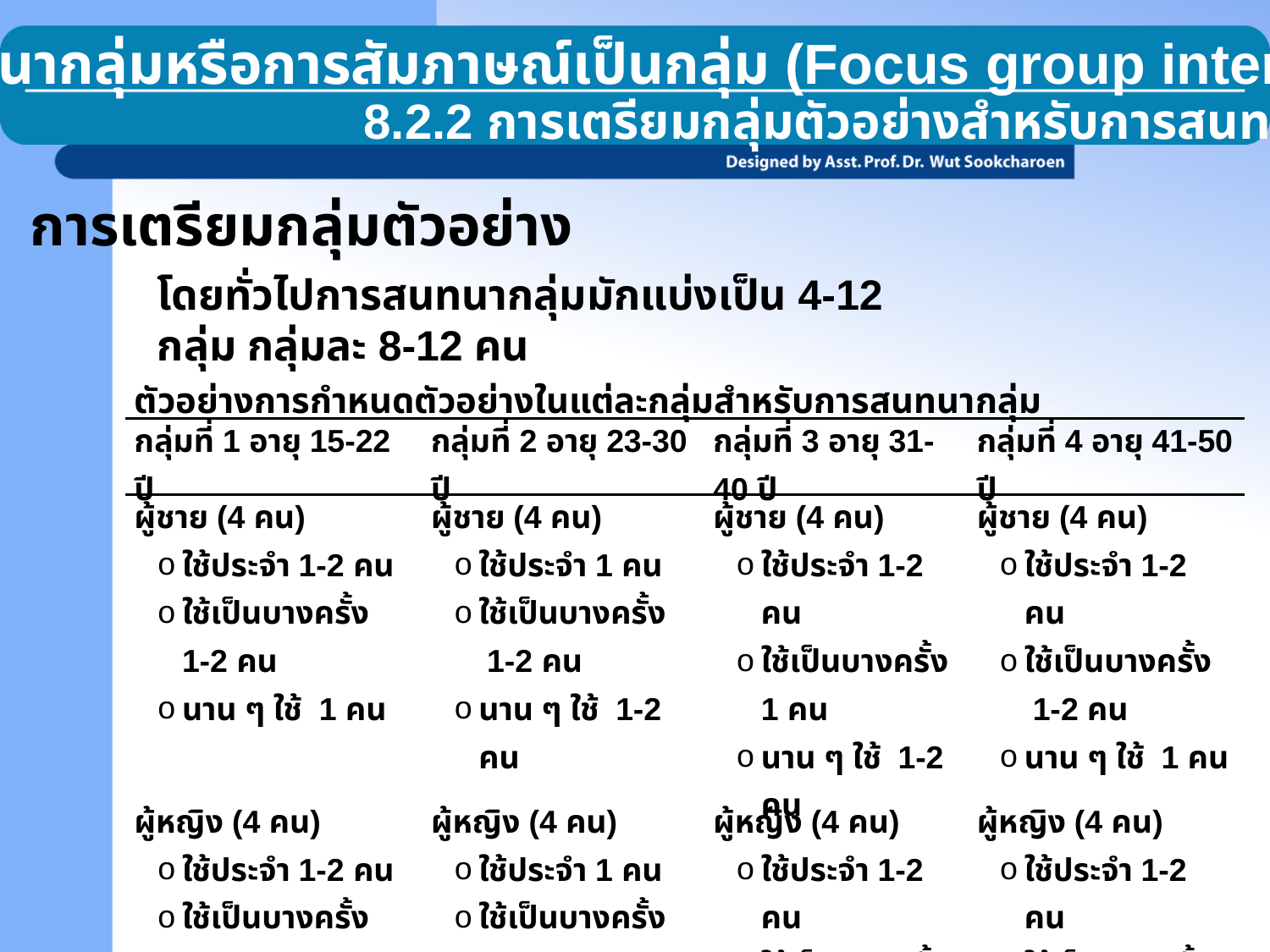

8.2 การสนทนากลุ่มหรือการสัมภาษณ์เป็นกลุ่ม (Focus group interviewing)
8.2.2 การเตรียมกลุ่มตัวอย่างสำหรับการสนทนากลุ่ม
การเตรียมกลุ่มตัวอย่าง
โดยทั่วไปการสนทนากลุ่มมักแบ่งเป็น 4-12 กลุ่ม กลุ่มละ 8-12 คน
| ตัวอย่างการกำหนดตัวอย่างในแต่ละกลุ่มสำหรับการสนทนากลุ่ม |  |  |  |
| --- | --- | --- | --- |
| กลุ่มที่ 1 อายุ 15-22 ปี | กลุ่มที่ 2 อายุ 23-30 ปี | กลุ่มที่ 3 อายุ 31-40 ปี | กลุ่มที่ 4 อายุ 41-50 ปี |
| ผู้ชาย (4 คน) ใช้ประจำ 1-2 คน ใช้เป็นบางครั้ง 1-2 คน นาน ๆ ใช้ 1 คน | ผู้ชาย (4 คน) ใช้ประจำ 1 คน ใช้เป็นบางครั้ง 1-2 คน นาน ๆ ใช้ 1-2 คน | ผู้ชาย (4 คน) ใช้ประจำ 1-2 คน ใช้เป็นบางครั้ง 1 คน นาน ๆ ใช้ 1-2 คน | ผู้ชาย (4 คน) ใช้ประจำ 1-2 คน ใช้เป็นบางครั้ง 1-2 คน นาน ๆ ใช้ 1 คน |
|  |  |  |  |
| ผู้หญิง (4 คน) ใช้ประจำ 1-2 คน ใช้เป็นบางครั้ง 1-2 คน นาน ๆ ใช้ 1 คน | ผู้หญิง (4 คน) ใช้ประจำ 1 คน ใช้เป็นบางครั้ง 1-2 คน นาน ๆ ใช้ 1-2 คน | ผู้หญิง (4 คน) ใช้ประจำ 1-2 คน ใช้เป็นบางครั้ง 1 คน นาน ๆ ใช้ 1-2 คน | ผู้หญิง (4 คน) ใช้ประจำ 1-2 คน ใช้เป็นบางครั้ง 1-2 คน นาน ๆ ใช้ 1 คน |